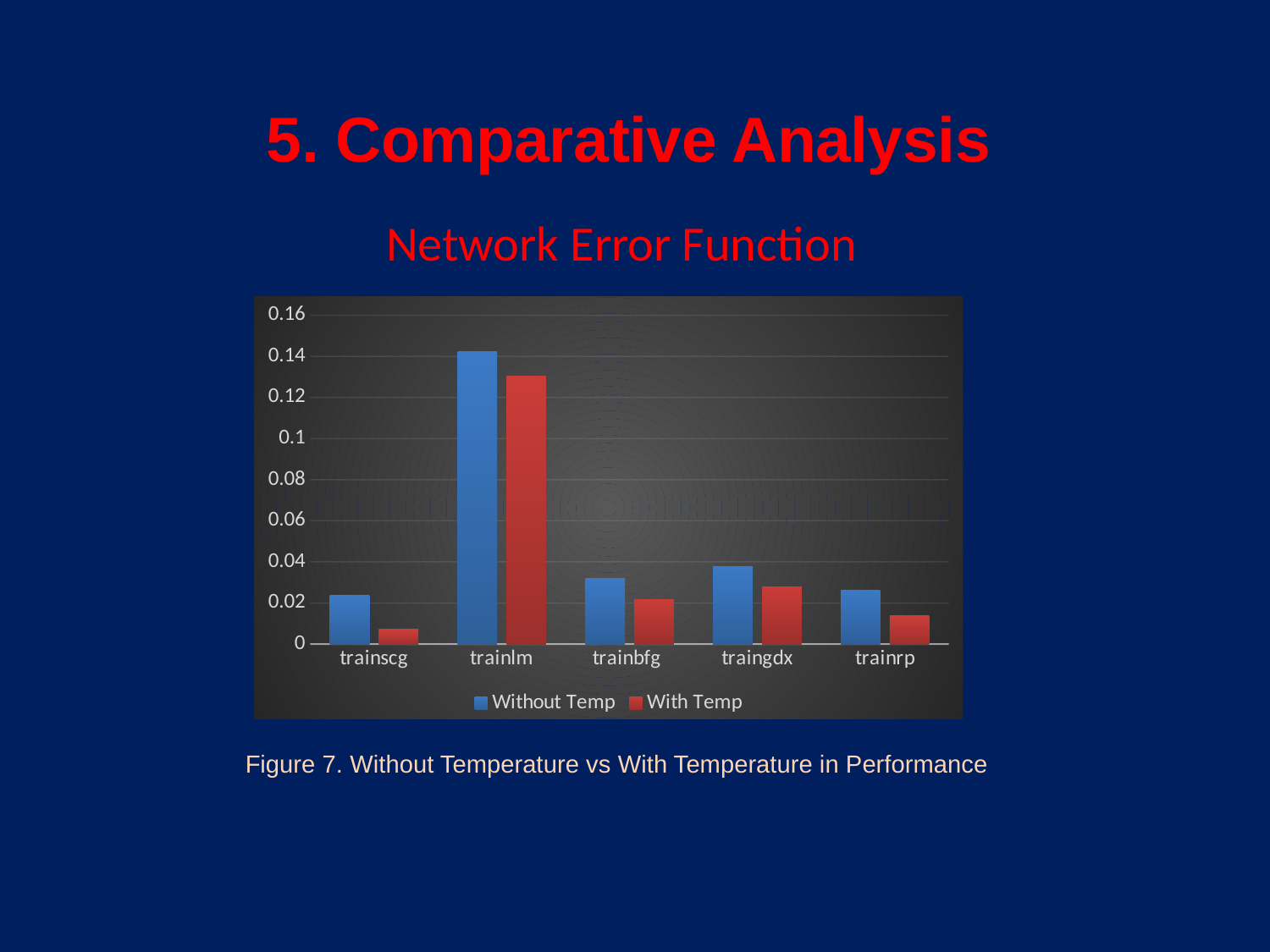

5. Comparative Analysis
Network Error Function

### Chart

| Category | Without Temp | With Temp |
|---|---|---|
| trainscg | 0.02378 | 0.007124 |
| trainlm | 0.1424 | 0.1302 |
| trainbfg  | 0.0321 | 0.02178 |
| traingdx | 0.03752 | 0.02798 |
| trainrp | 0.0262 | 0.013736 |
          Figure 7. Without Temperature vs With Temperature in Performance